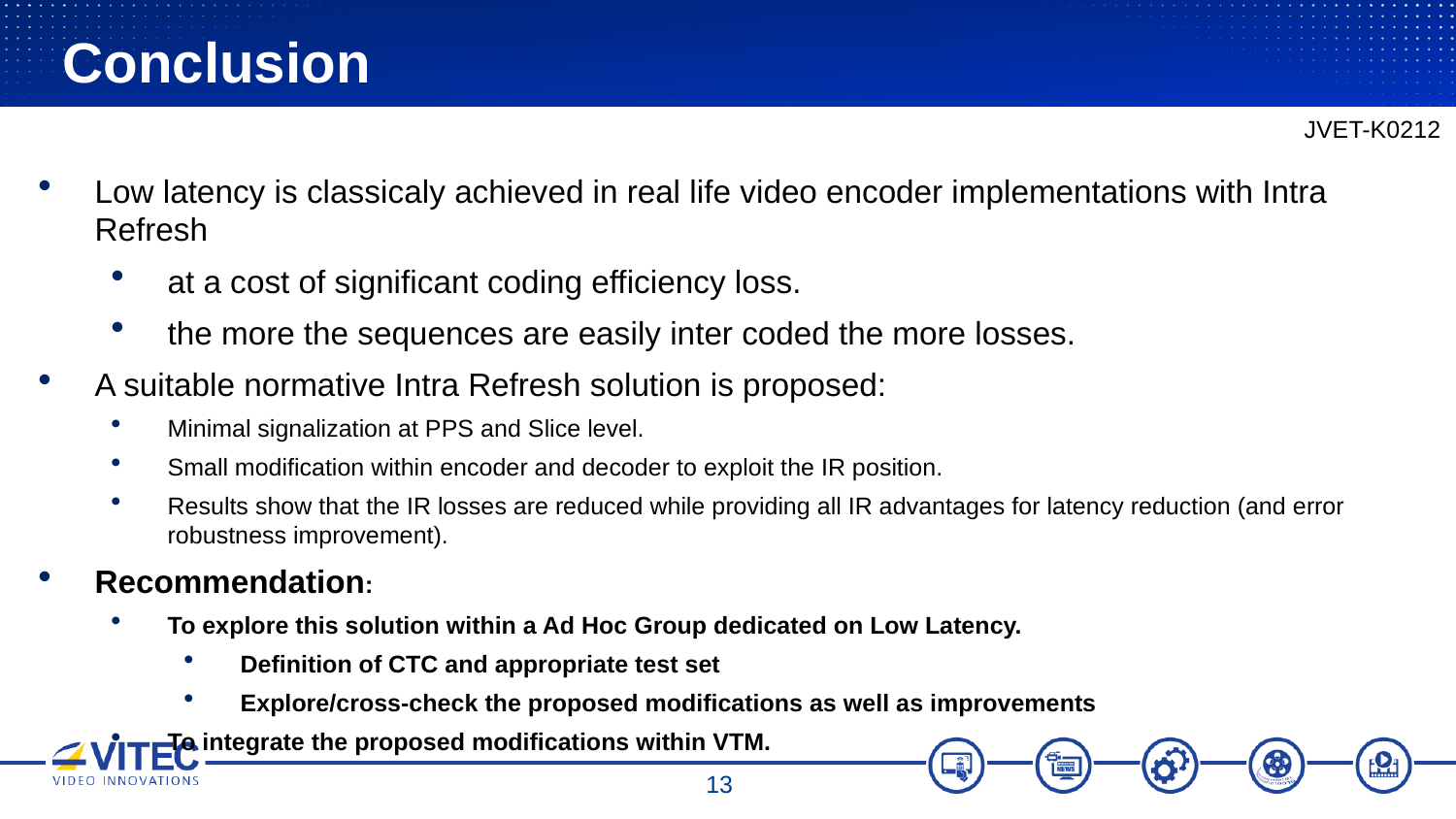

# Conclusion
JVET-K0212

Low latency is classicaly achieved in real life video encoder implementations with Intra Refresh
at a cost of significant coding efficiency loss.
the more the sequences are easily inter coded the more losses.
A suitable normative Intra Refresh solution is proposed:
Minimal signalization at PPS and Slice level.
Small modification within encoder and decoder to exploit the IR position.
Results show that the IR losses are reduced while providing all IR advantages for latency reduction (and error robustness improvement).
Recommendation:
To explore this solution within a Ad Hoc Group dedicated on Low Latency.
Definition of CTC and appropriate test set
Explore/cross-check the proposed modifications as well as improvements
To integrate the proposed modifications within VTM.

13